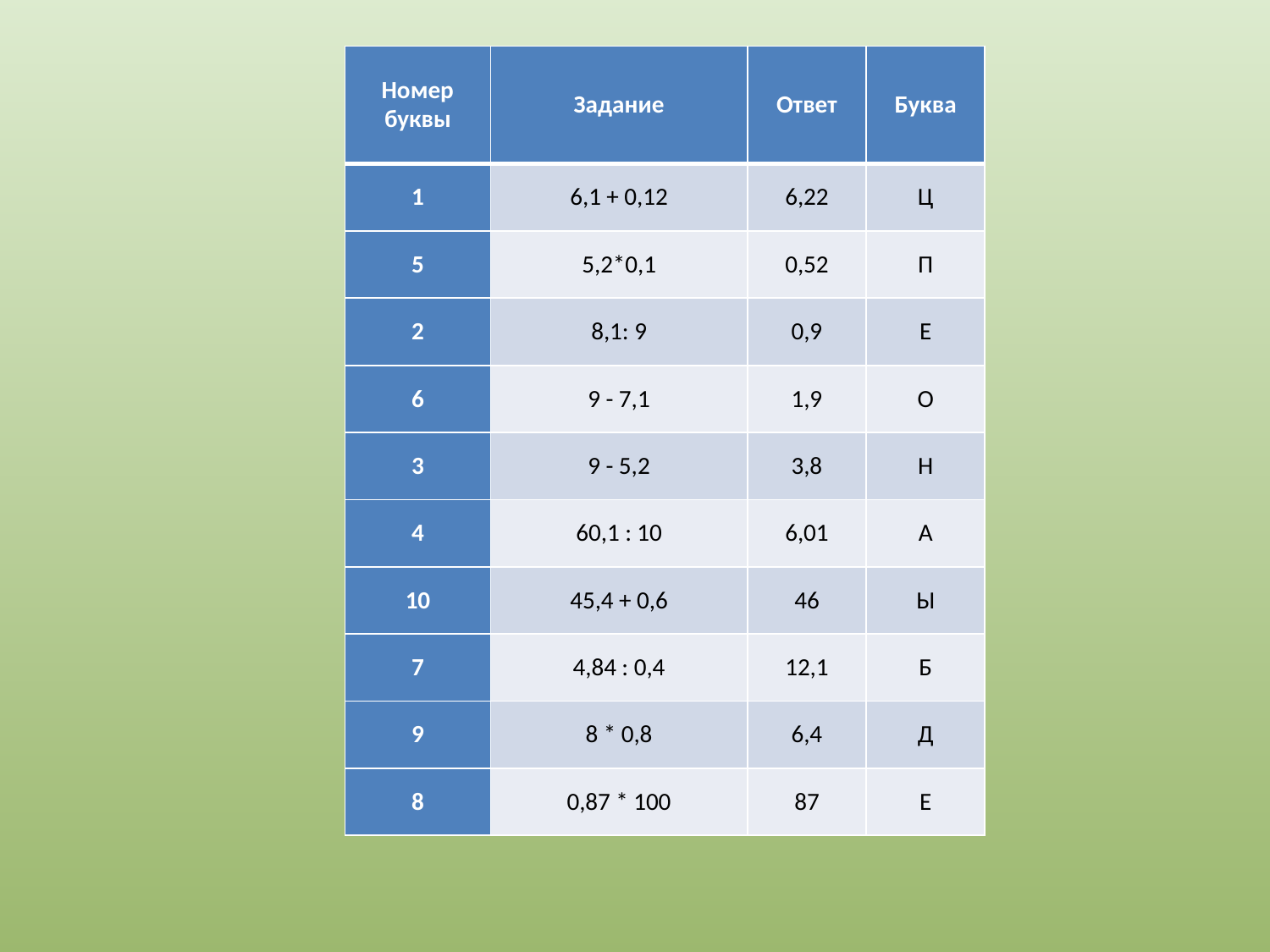

| Номер буквы | Задание | Ответ | Буква |
| --- | --- | --- | --- |
| 1 | 6,1 + 0,12 | 6,22 | Ц |
| 5 | 5,2\*0,1 | 0,52 | П |
| 2 | 8,1: 9 | 0,9 | Е |
| 6 | 9 - 7,1 | 1,9 | О |
| 3 | 9 - 5,2 | 3,8 | Н |
| 4 | 60,1 : 10 | 6,01 | А |
| 10 | 45,4 + 0,6 | 46 | Ы |
| 7 | 4,84 : 0,4 | 12,1 | Б |
| 9 | 8 \* 0,8 | 6,4 | Д |
| 8 | 0,87 \* 100 | 87 | Е |